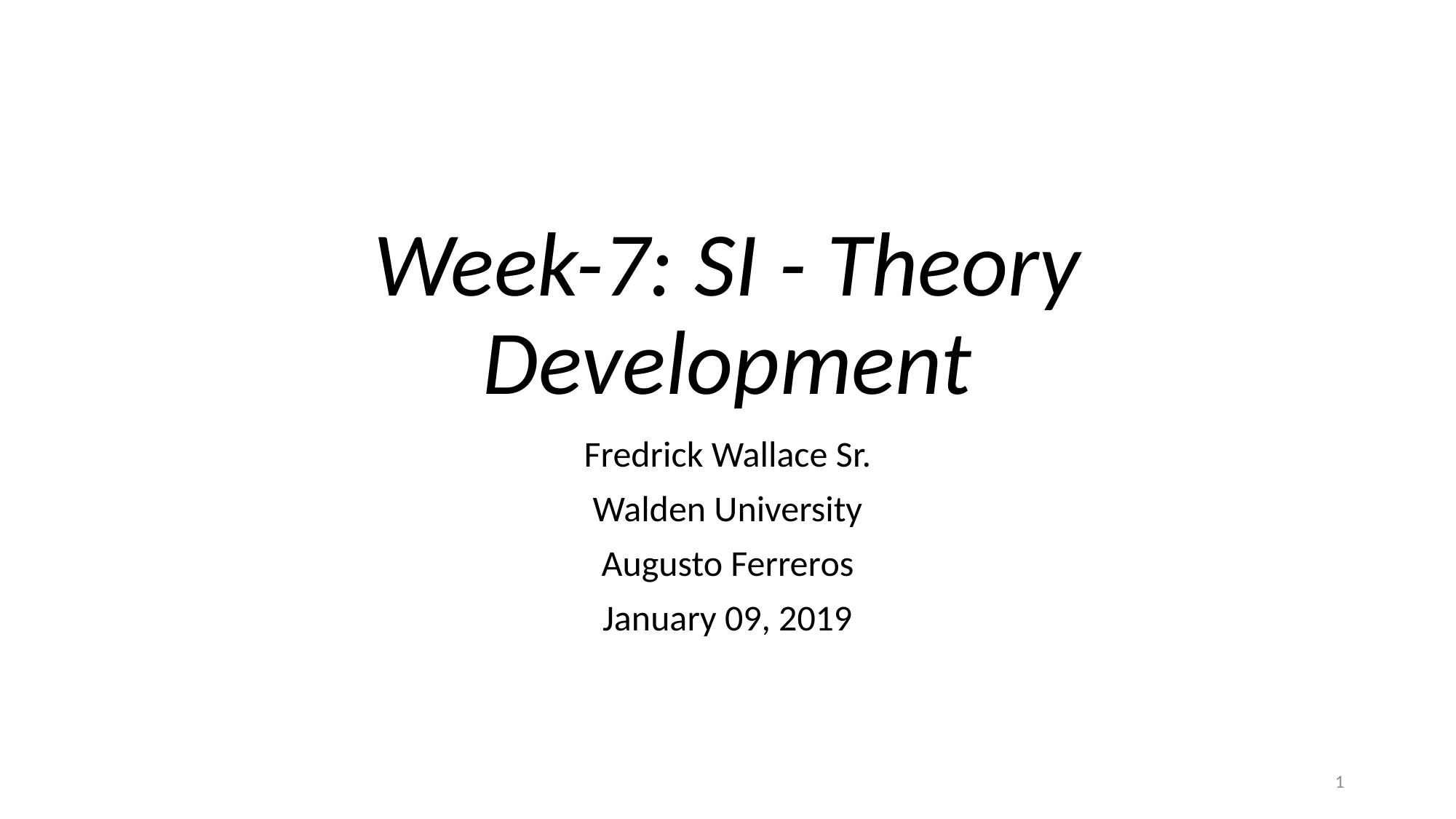

# Week-7: SI - Theory Development
Fredrick Wallace Sr.
Walden University
Augusto Ferreros
January 09, 2019
1